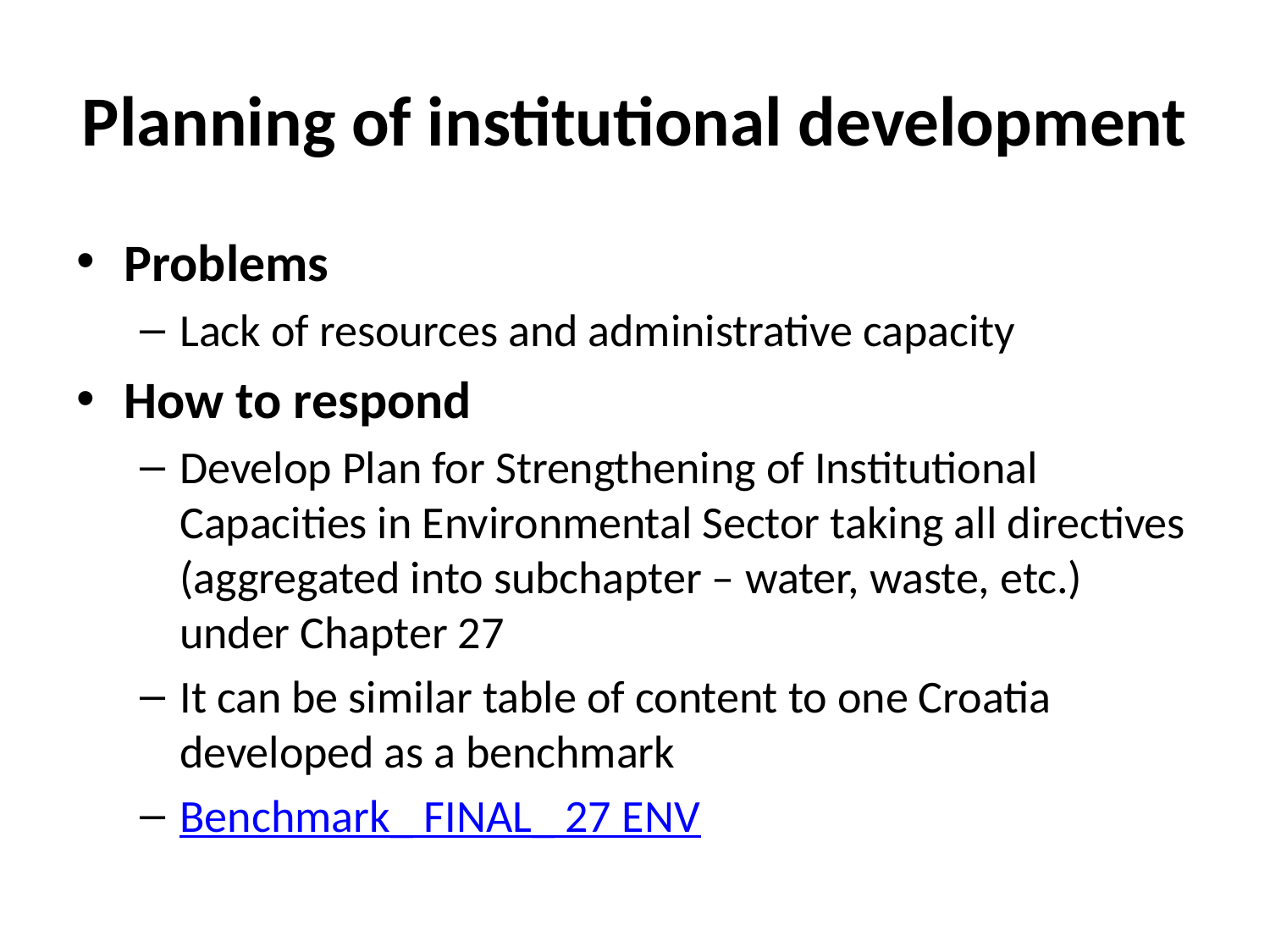

# Planning of institutional development
Problems
Lack of resources and administrative capacity
How to respond
Develop Plan for Strengthening of Institutional Capacities in Environmental Sector taking all directives (aggregated into subchapter – water, waste, etc.) under Chapter 27
It can be similar table of content to one Croatia developed as a benchmark
Benchmark_ FINAL_ 27 ENV